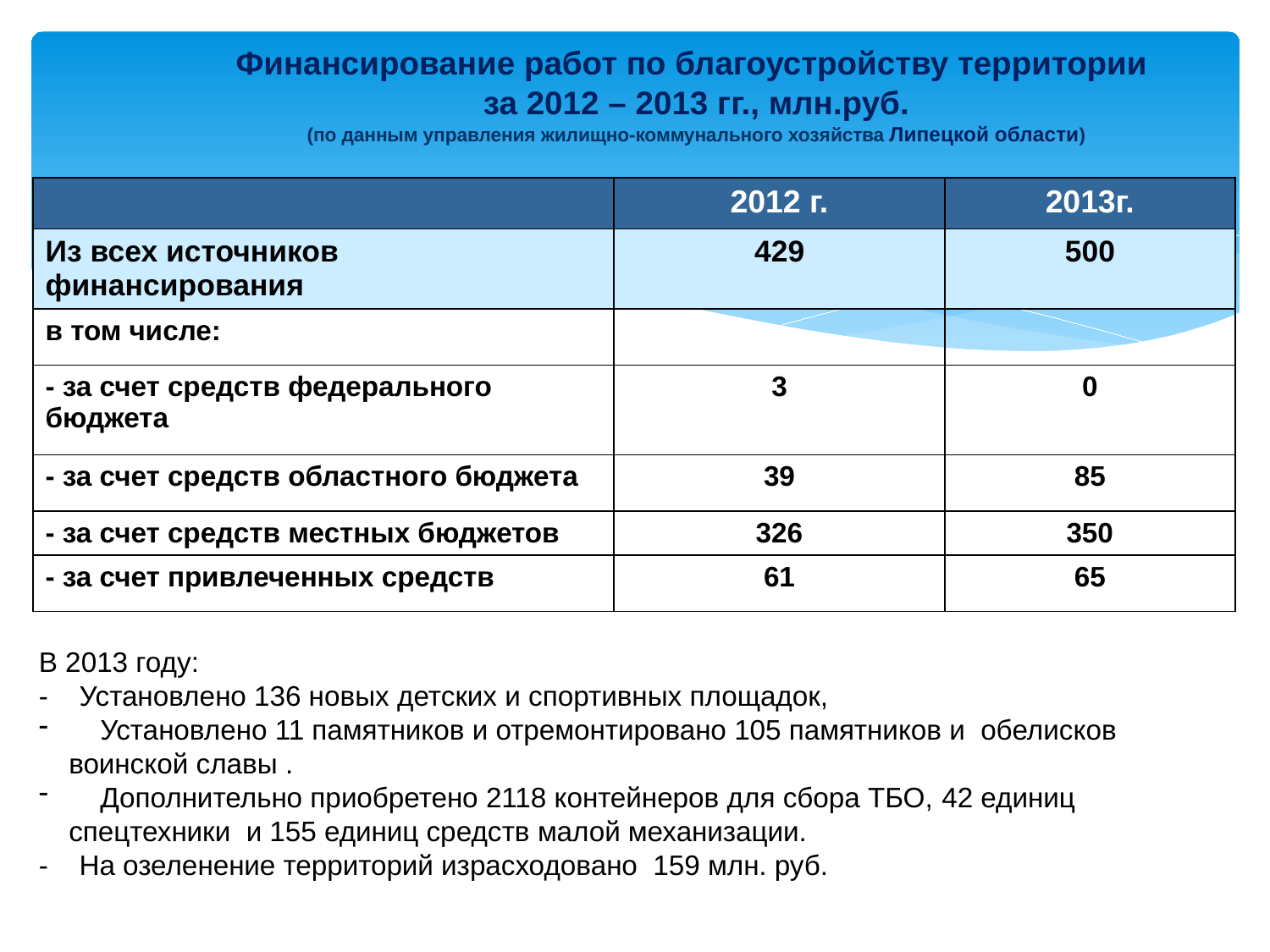

Финансирование работ по благоустройству территории
за 2012 – 2013 гг., млн.руб.
(по данным управления жилищно-коммунального хозяйства Липецкой области)
|  | 2012 г. | 2013г. |
| --- | --- | --- |
| Из всех источников финансирования | 429 | 500 |
| в том числе: |  |  |
| - за счет средств федерального бюджета | 3 | 0 |
| - за счет средств областного бюджета | 39 | 85 |
| - за счет средств местных бюджетов | 326 | 350 |
| - за счет привлеченных средств | 61 | 65 |
В 2013 году:
-    Установлено 136 новых детских и спортивных площадок,
    Установлено 11 памятников и отремонтировано 105 памятников и  обелисков воинской славы .
    Дополнительно приобретено 2118 контейнеров для сбора ТБО, 42 единиц спецтехники  и 155 единиц средств малой механизации.
-    На озеленение территорий израсходовано  159 млн. руб.